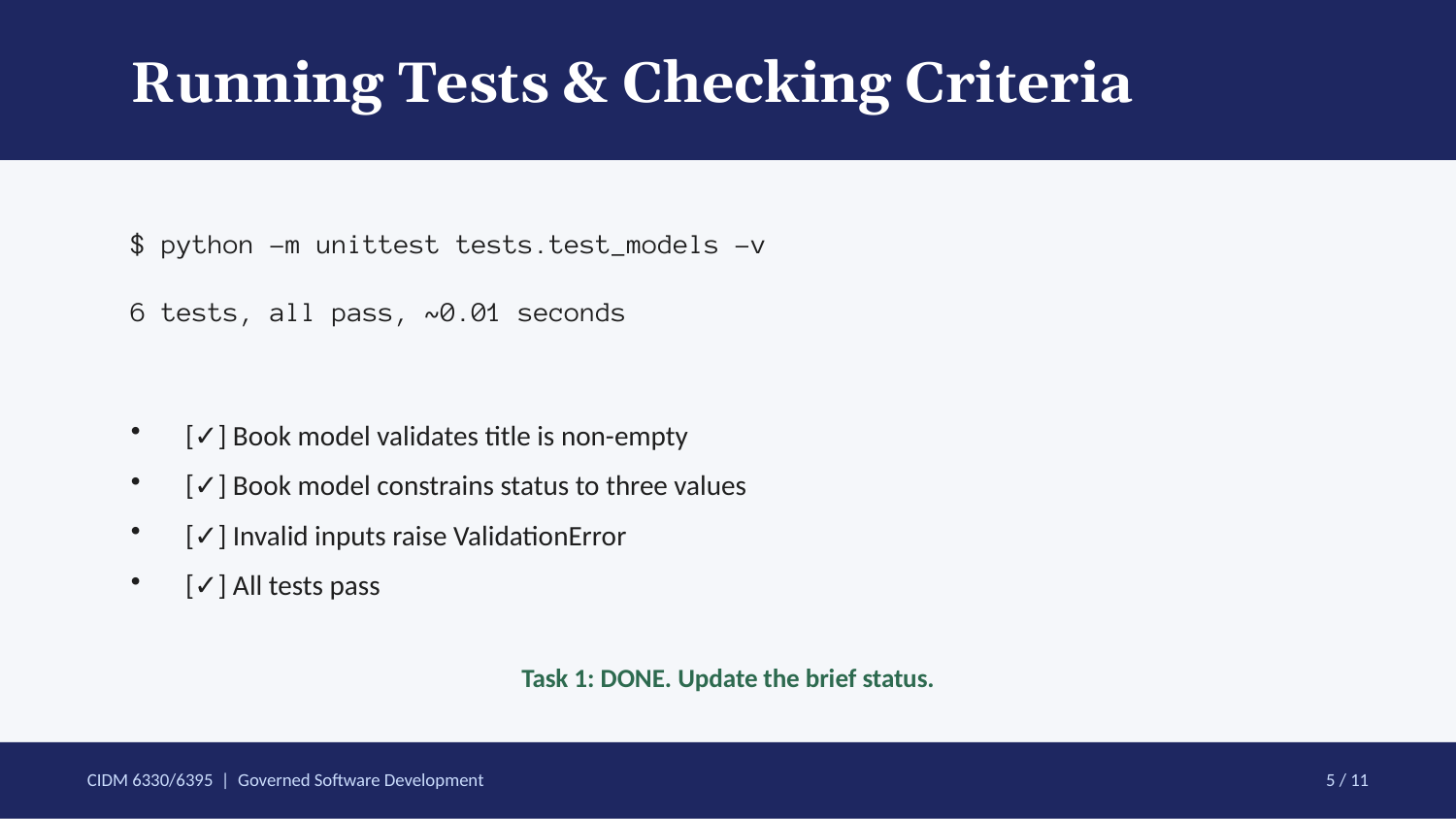

Running Tests & Checking Criteria
$ python -m unittest tests.test_models -v

6 tests, all pass, ~0.01 seconds
[✓] Book model validates title is non-empty
[✓] Book model constrains status to three values
[✓] Invalid inputs raise ValidationError
[✓] All tests pass
Task 1: DONE. Update the brief status.

CIDM 6330/6395  |  Governed Software Development
5 / 11